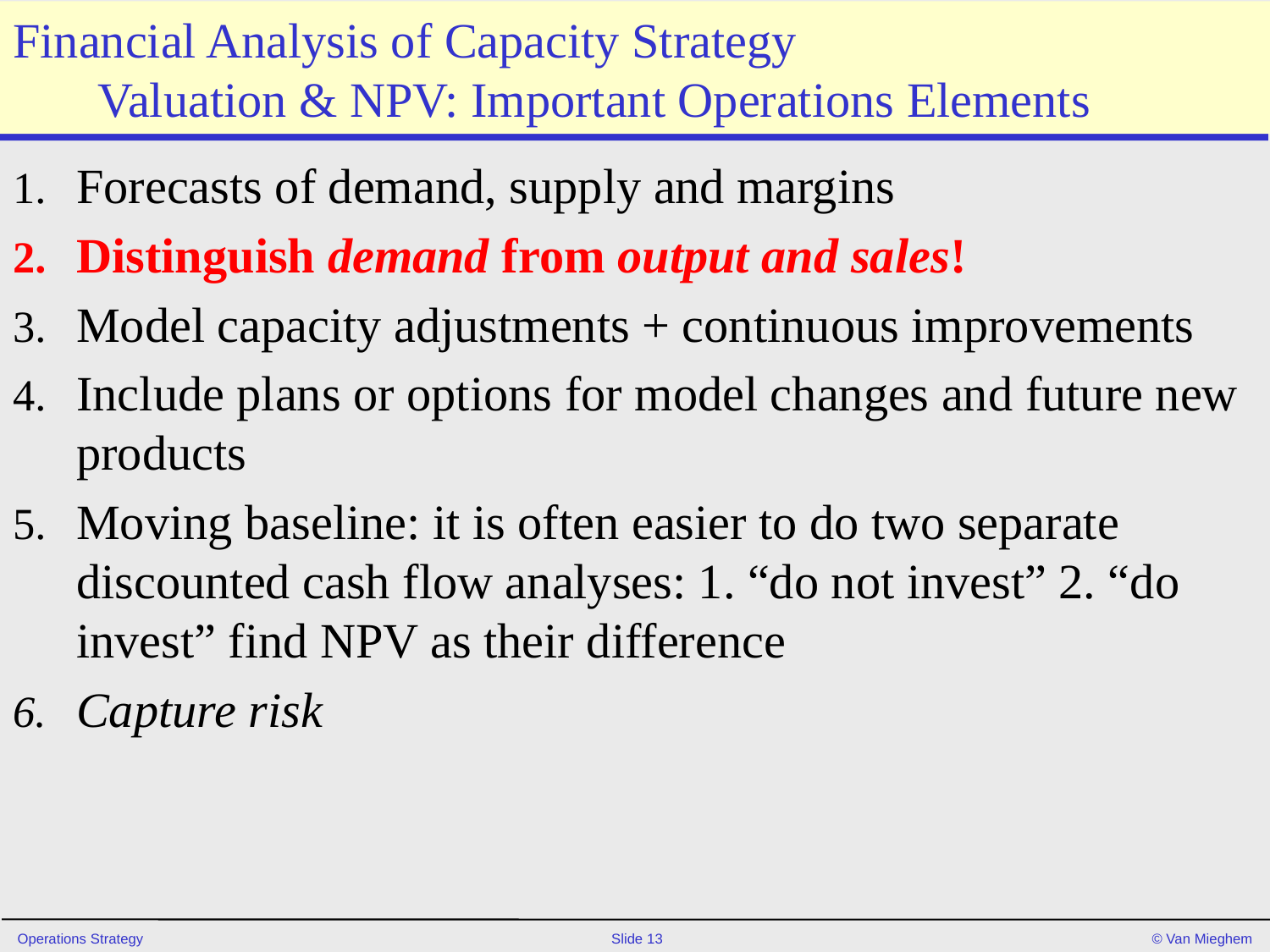

# Financial Analysis of Capacity Strategy Valuation & NPV: Important Operations Elements
Forecasts of demand, supply and margins
Distinguish demand from output and sales!
Model capacity adjustments + continuous improvements
Include plans or options for model changes and future new products
Moving baseline: it is often easier to do two separate discounted cash flow analyses: 1. “do not invest” 2. “do invest” find NPV as their difference
Capture risk